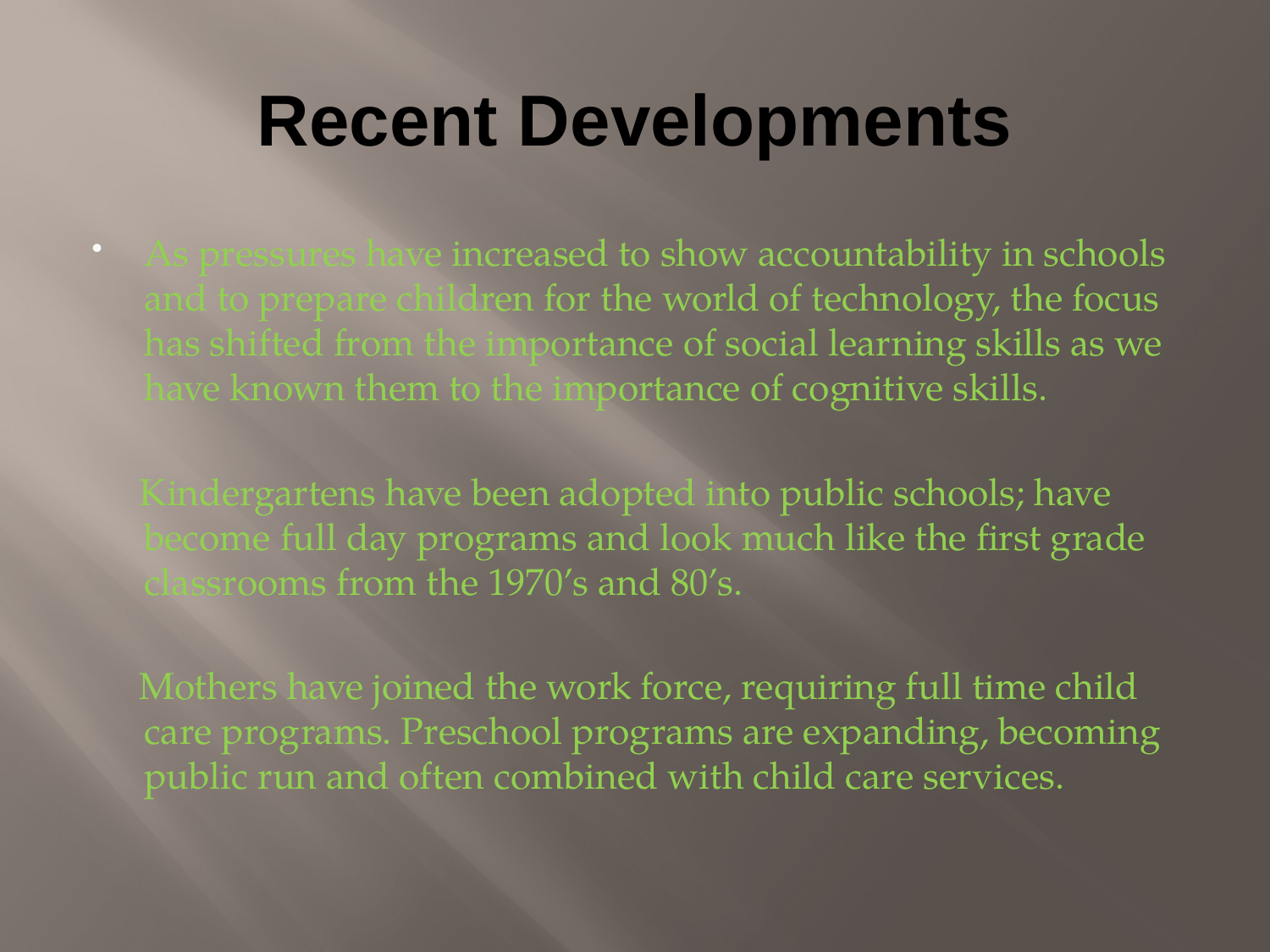

# Recent Developments
As pressures have increased to show accountability in schools and to prepare children for the world of technology, the focus has shifted from the importance of social learning skills as we have known them to the importance of cognitive skills.

     Kindergartens have been adopted into public schools; have become full day programs and look much like the first grade classrooms from the 1970’s and 80’s.

     Mothers have joined the work force, requiring full time child care programs. Preschool programs are expanding, becoming public run and often combined with child care services.